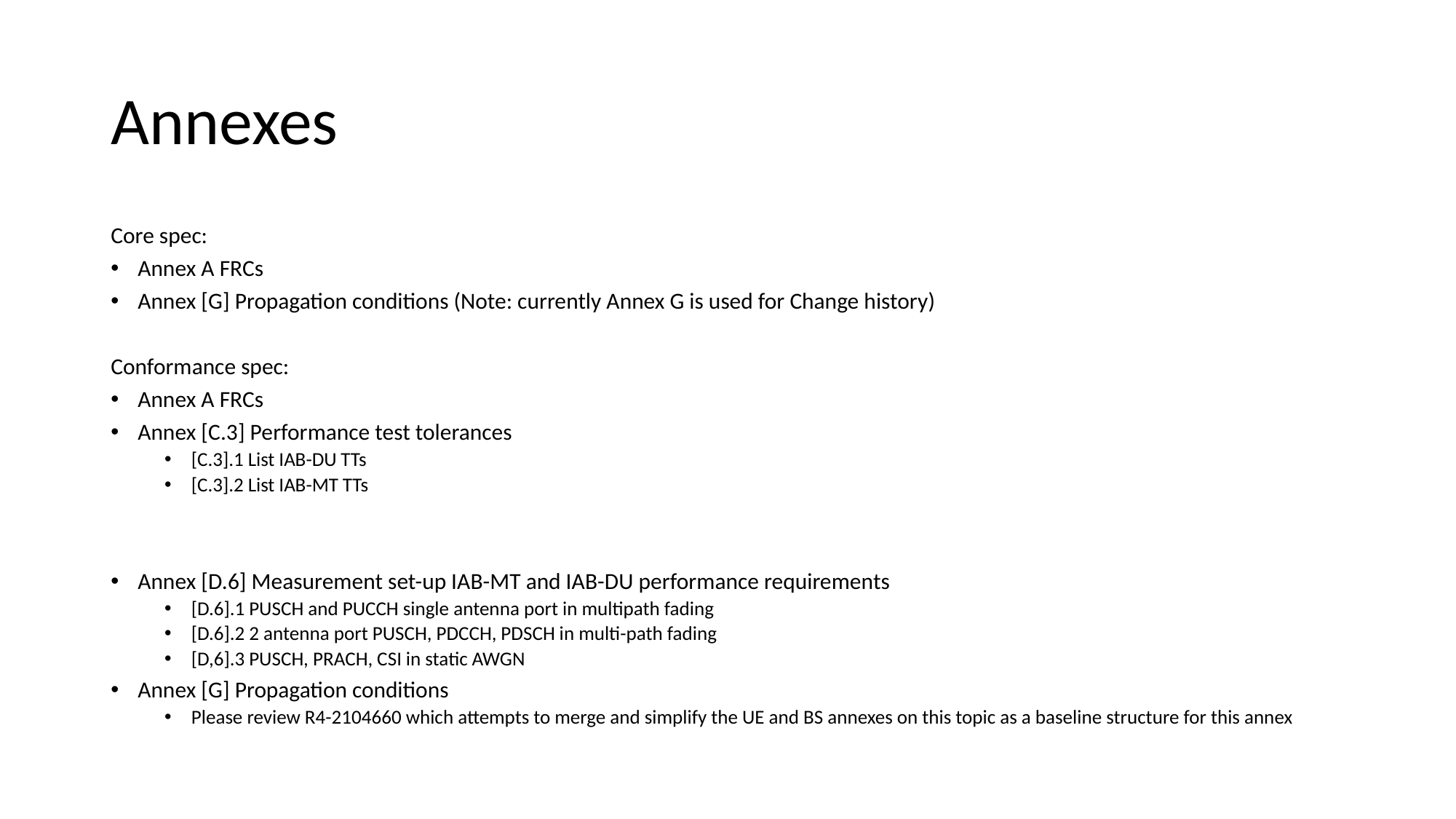

# Annexes
Core spec:
Annex A FRCs
Annex [G] Propagation conditions (Note: currently Annex G is used for Change history)

Conformance spec:
Annex A FRCs
Annex [C.3] Performance test tolerances
[C.3].1 List IAB-DU TTs
[C.3].2 List IAB-MT TTs

Annex [D.6] Measurement set-up IAB-MT and IAB-DU performance requirements
[D.6].1 PUSCH and PUCCH single antenna port in multipath fading
[D.6].2 2 antenna port PUSCH, PDCCH, PDSCH in multi-path fading
[D,6].3 PUSCH, PRACH, CSI in static AWGN
Annex [G] Propagation conditions
Please review R4-2104660 which attempts to merge and simplify the UE and BS annexes on this topic as a baseline structure for this annex